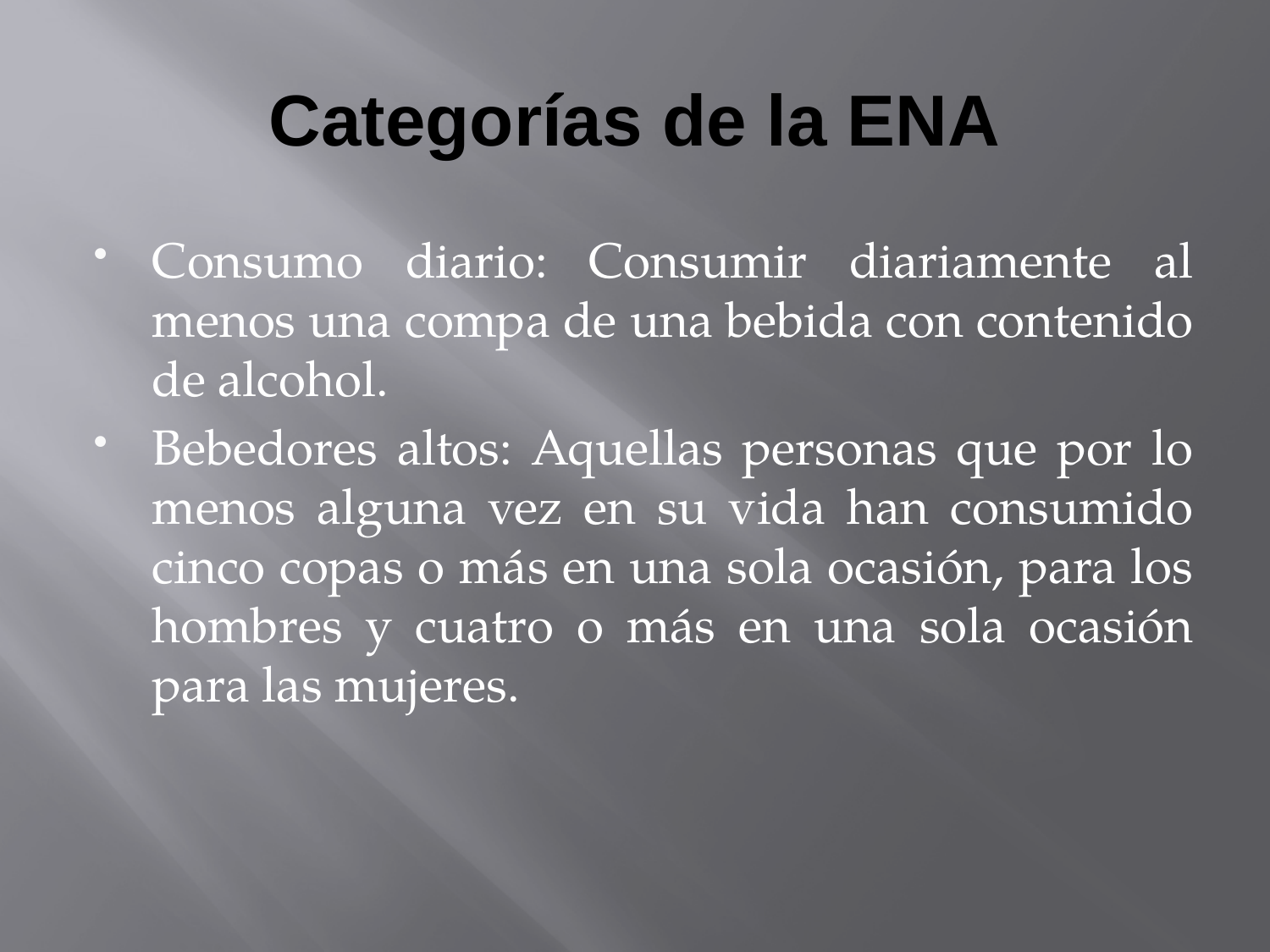

# Categorías de la ENA
Consumo diario: Consumir diariamente al menos una compa de una bebida con contenido de alcohol.
Bebedores altos: Aquellas personas que por lo menos alguna vez en su vida han consumido cinco copas o más en una sola ocasión, para los hombres y cuatro o más en una sola ocasión para las mujeres.